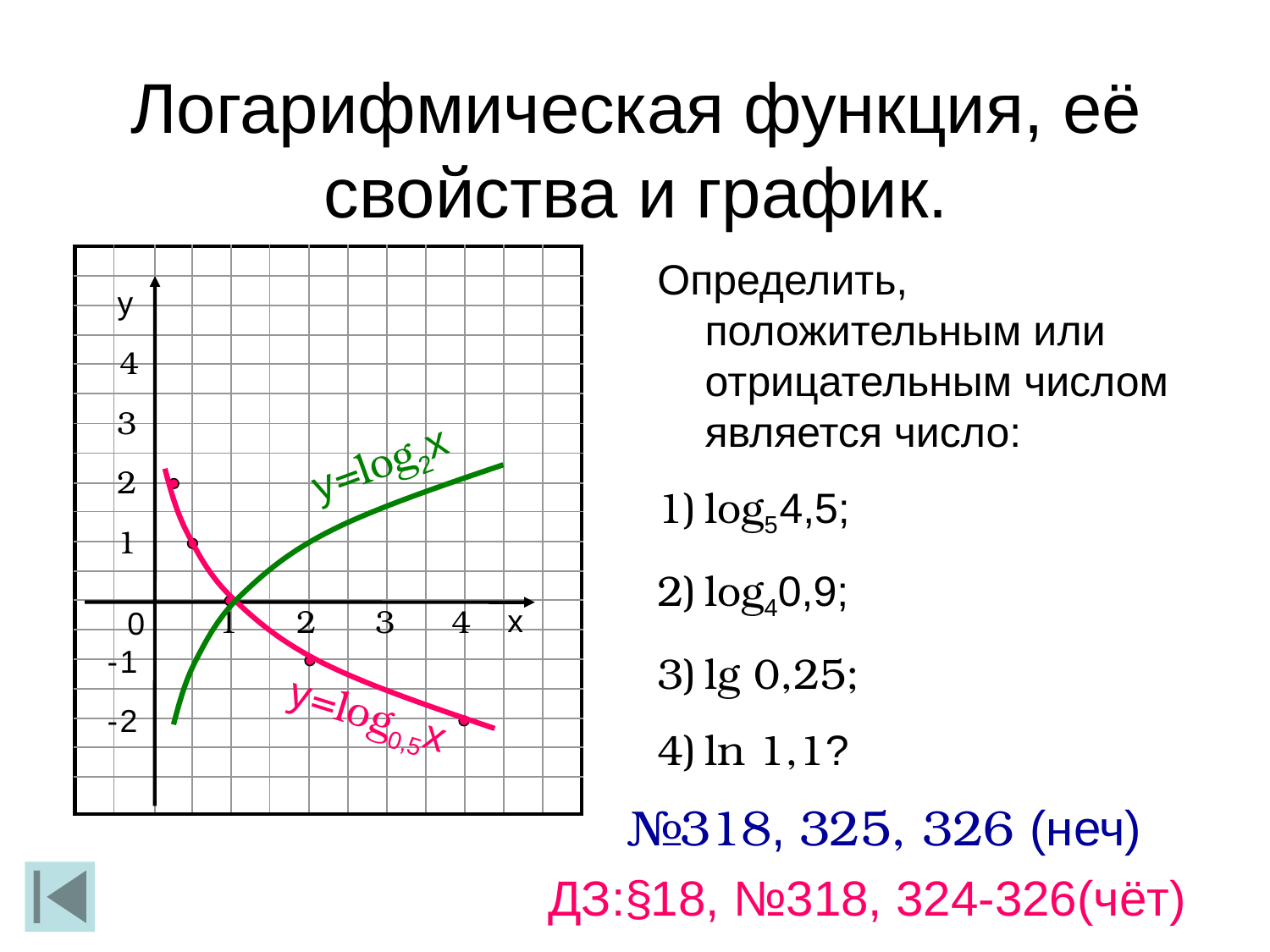

Логарифмическая функция, её свойства и график.
|  |  |  |  |  |  |  |  |  |  |  |  |  |
| --- | --- | --- | --- | --- | --- | --- | --- | --- | --- | --- | --- | --- |
|  |  |  |  |  |  |  |  |  |  |  |  |  |
|  |  |  |  |  |  |  |  |  |  |  |  |  |
|  |  |  |  |  |  |  |  |  |  |  |  |  |
|  |  |  |  |  |  |  |  |  |  |  |  |  |
|  |  |  |  |  |  |  |  |  |  |  |  |  |
|  |  |  |  |  |  |  |  |  |  |  |  |  |
|  |  |  |  |  |  |  |  |  |  |  |  |  |
|  |  |  |  |  |  |  |  |  |  |  |  |  |
|  |  |  |  |  |  |  |  |  |  |  |  |  |
|  |  |  |  |  |  |  |  |  |  |  |  |  |
|  |  |  |  |  |  |  |  |  |  |  |  |  |
|  |  |  |  |  |  |  |  |  |  |  |  |  |
|  |  |  |  |  |  |  |  |  |  |  |  |  |
|  |  |  |  |  |  |  |  |  |  |  |  |  |
|  |  |  |  |  |  |  |  |  |  |  |  |  |
|  |  |  |  |  |  |  |  |  |  |  |  |  |
|  |  |  |  |  |  |  |  |  |  |  |  |  |
|  |  |  |  |  |  |  |  |  |  |  |  |  |
Определить, положительным или отрицательным числом является число:
log54,5;
log40,9;
lg 0,25;
ln 1,1?
у

4
3
2
1
0
-1
-2
1
2
3
4

х
y=log2х

y=log0,5х

№318, 325, 326 (неч)
ДЗ:§18, №318, 324-326(чёт)